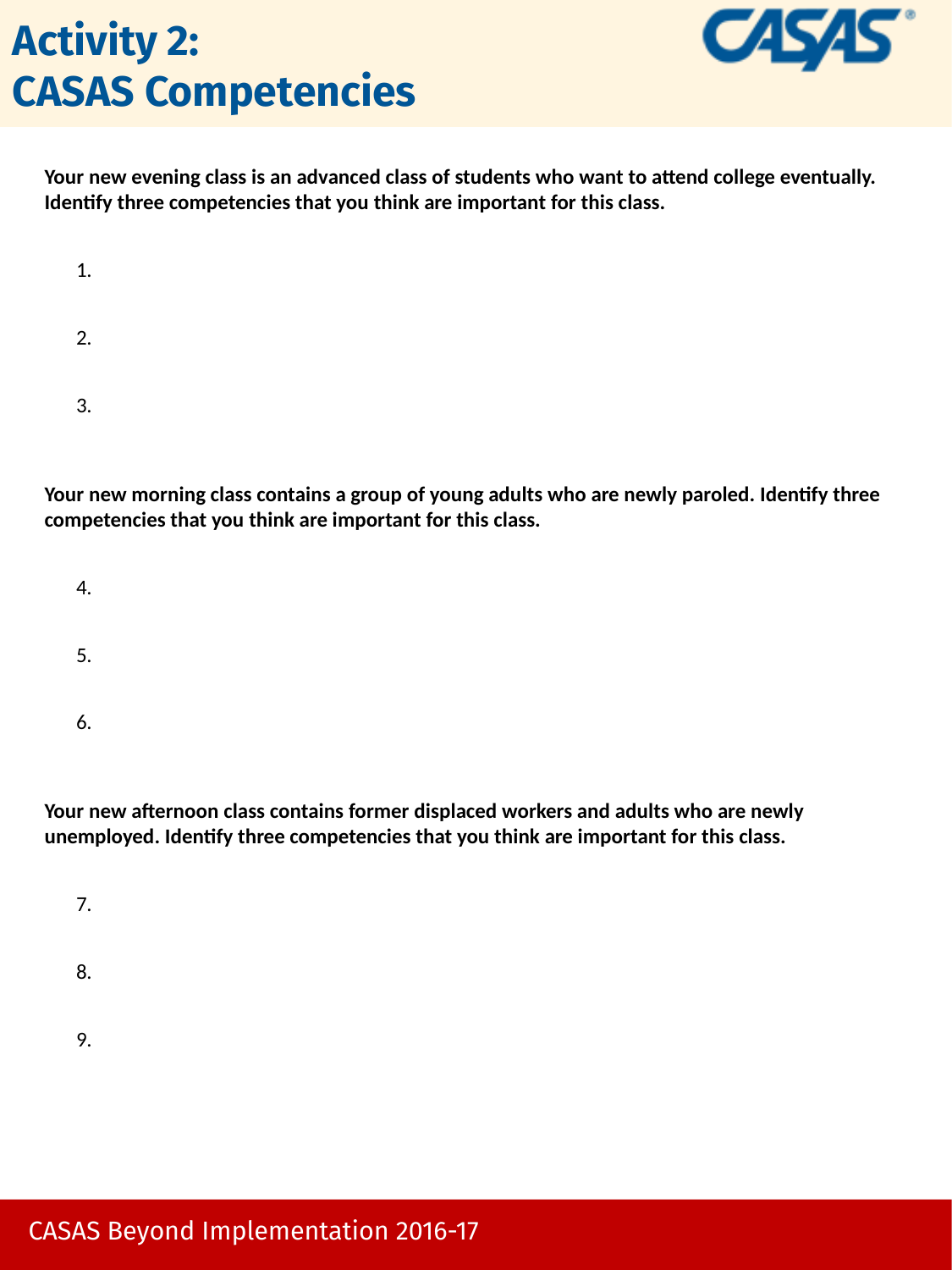

# Activity 2: CASAS Competencies

Your new evening class is an advanced class of students who want to attend college eventually. Identify three competencies that you think are important for this class.

Your new morning class contains a group of young adults who are newly paroled. Identify three competencies that you think are important for this class.

Your new afternoon class contains former displaced workers and adults who are newly unemployed. Identify three competencies that you think are important for this class.

CASAS Beyond Implementation 2016-17